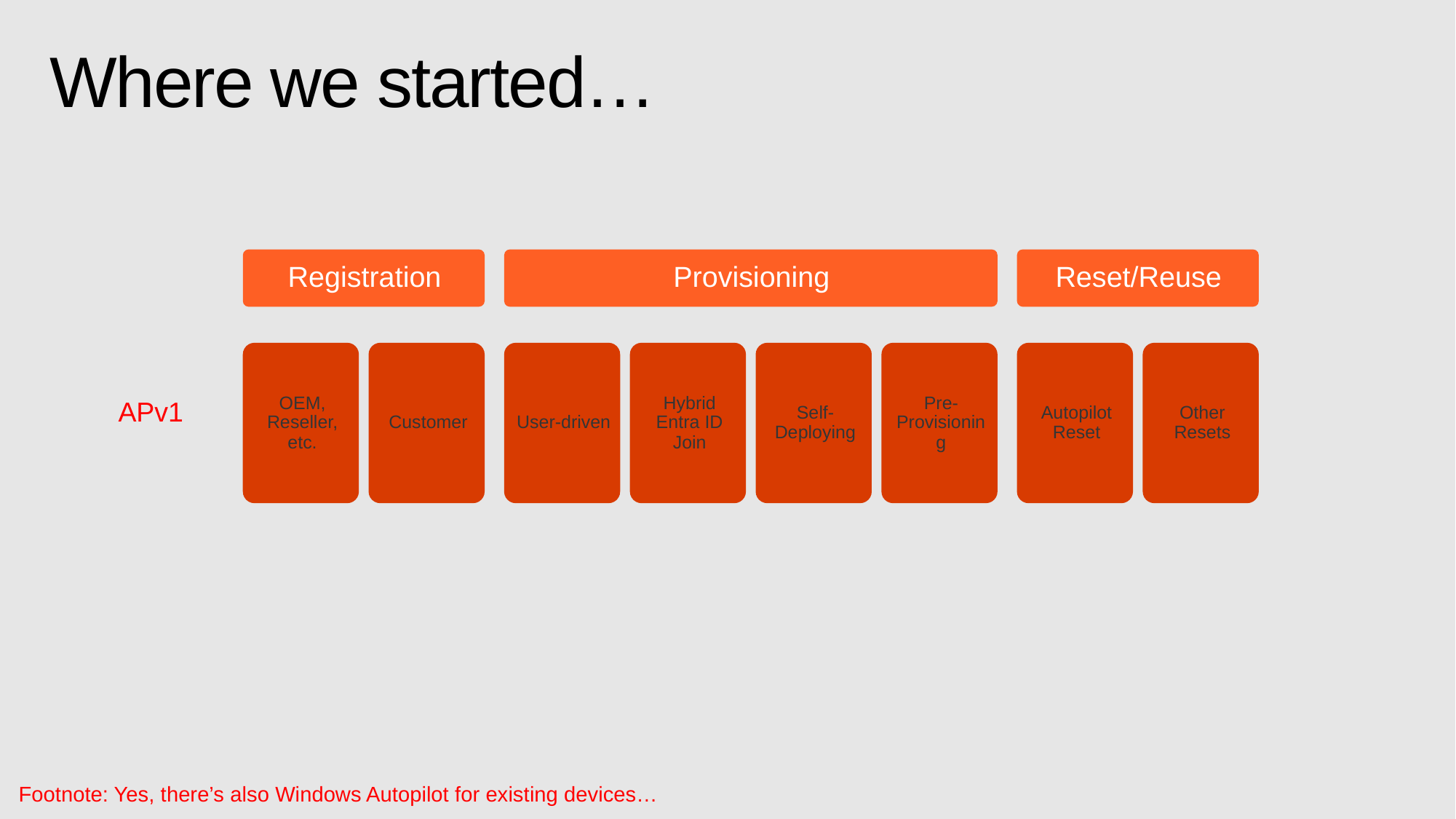

# Where we started…
Registration
OEM, Reseller, etc.
Customer
Provisioning
User-driven
Hybrid Entra ID Join
Self-Deploying
Pre-Provisioning
Reset/Reuse
Autopilot Reset
Other Resets
APv1
Footnote: Yes, there’s also Windows Autopilot for existing devices…